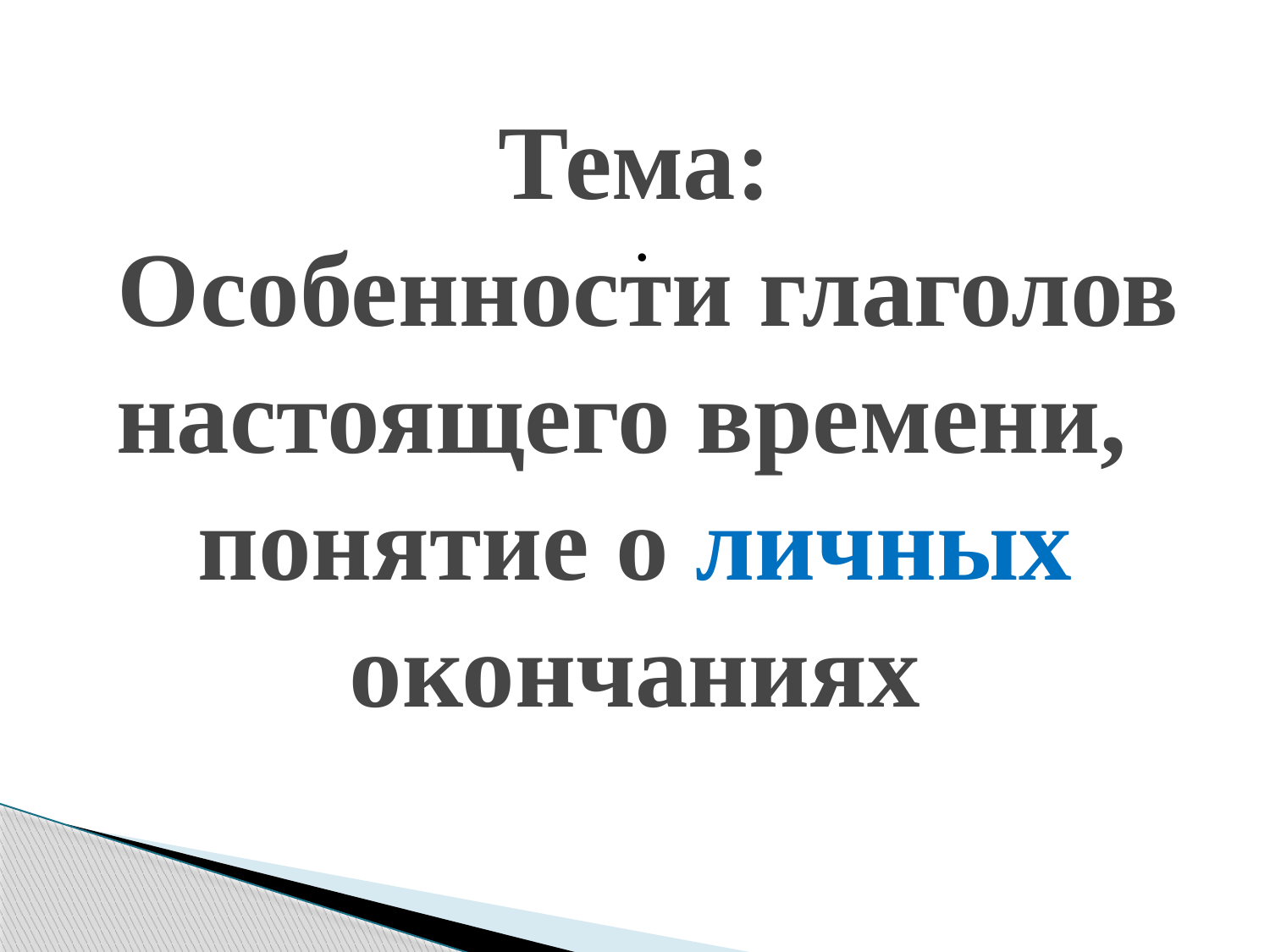

# Тема: Особенности глаголов настоящего времени, понятие о личных окончаниях
.